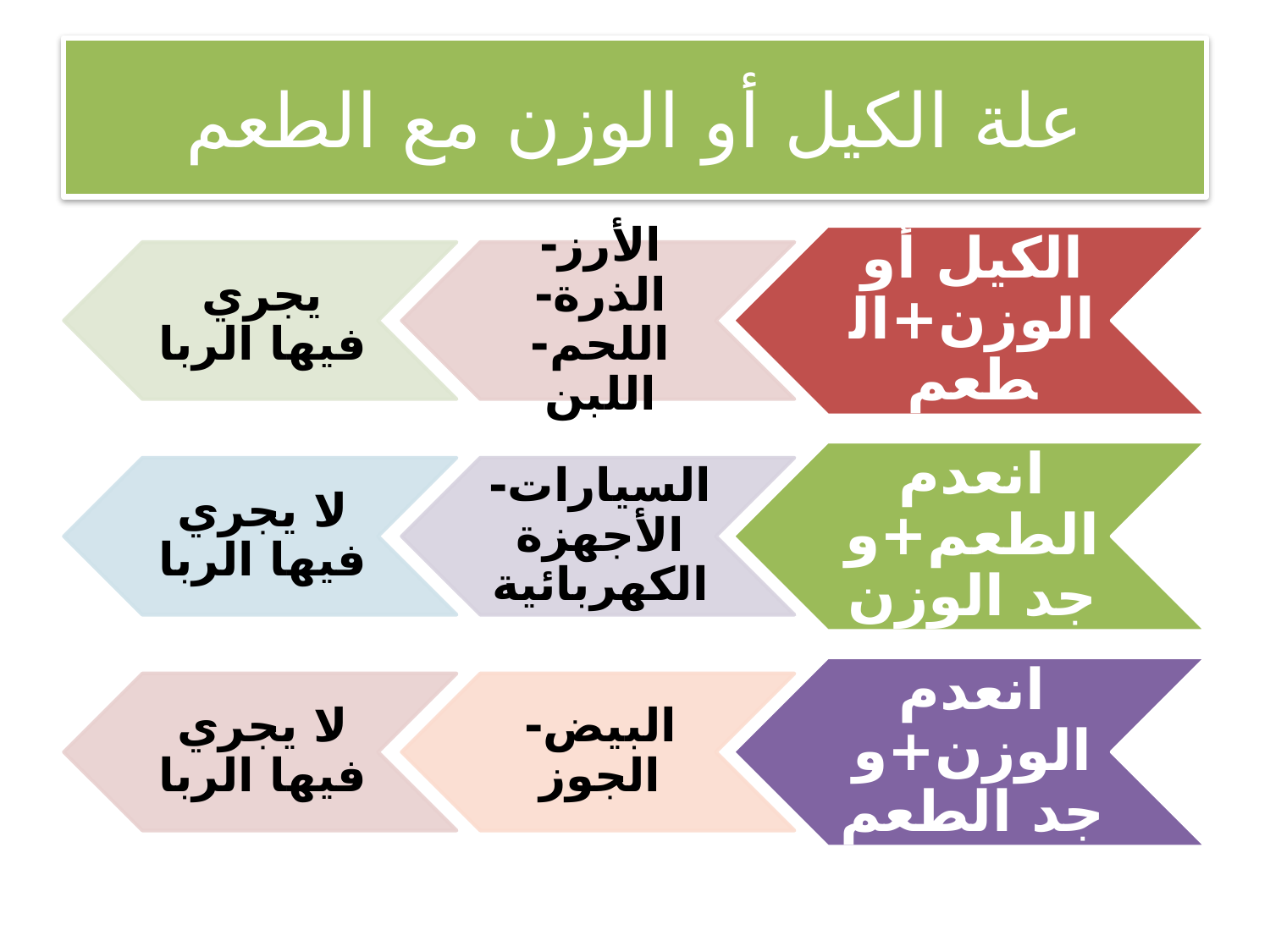

# علة الكيل أو الوزن مع الطعم
الكيل أو الوزن+الطعم
الأرز-الذرة-اللحم-اللبن
يجري فيها الربا
انعدم الطعم+وجد الوزن
السيارات- الأجهزة الكهربائية
لا يجري فيها الربا
انعدم الوزن+وجد الطعم
البيض- الجوز
لا يجري فيها الربا